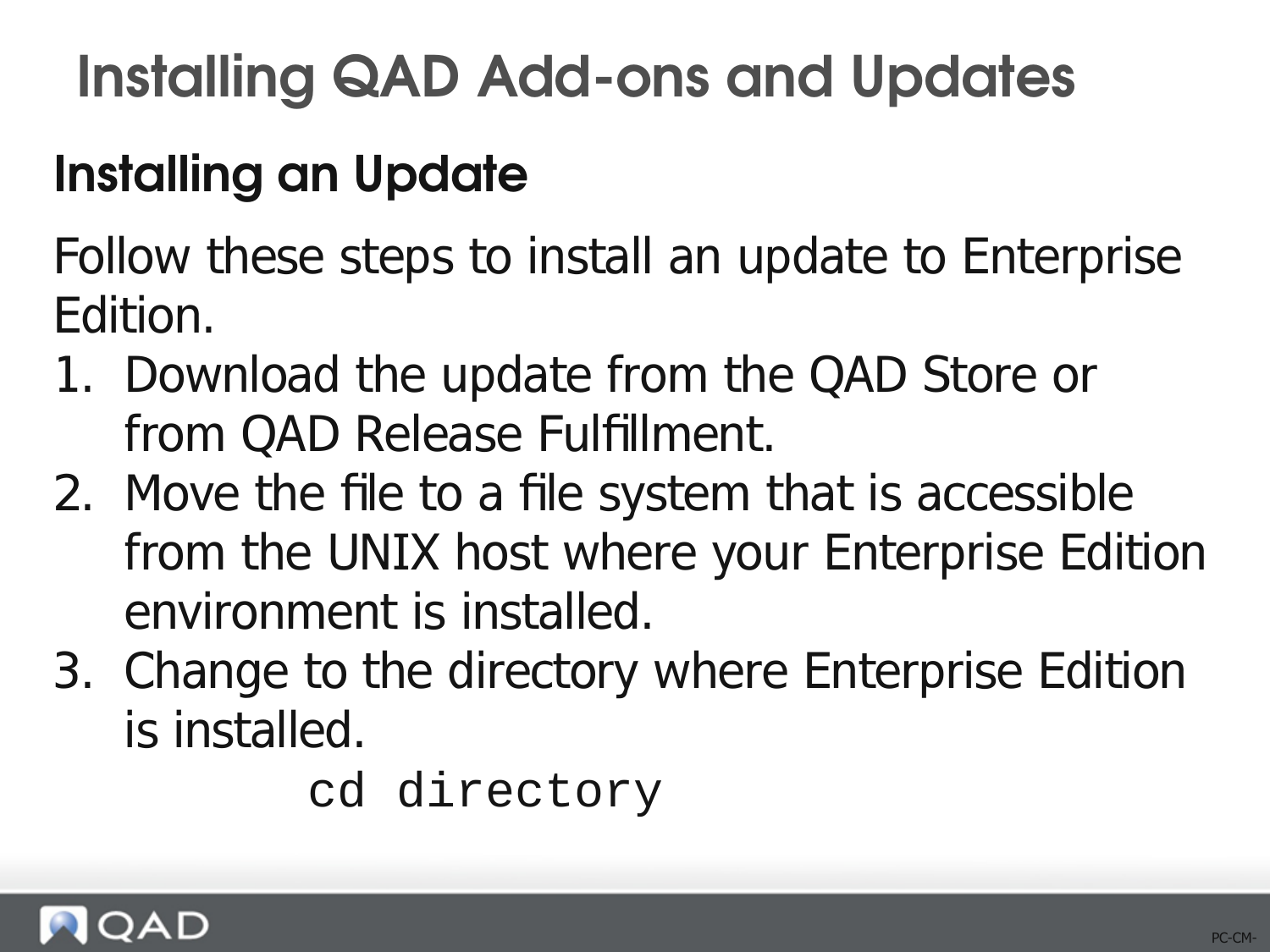

# Installing QAD Add-ons and Updates
Installing an Update

Follow these steps to install an update to Enterprise Edition.
Download the update from the QAD Store or from QAD Release Fulfillment.
Move the file to a file system that is accessible from the UNIX host where your Enterprise Edition environment is installed.
Change to the directory where Enterprise Edition is installed.
		cd directory
PC-CM-